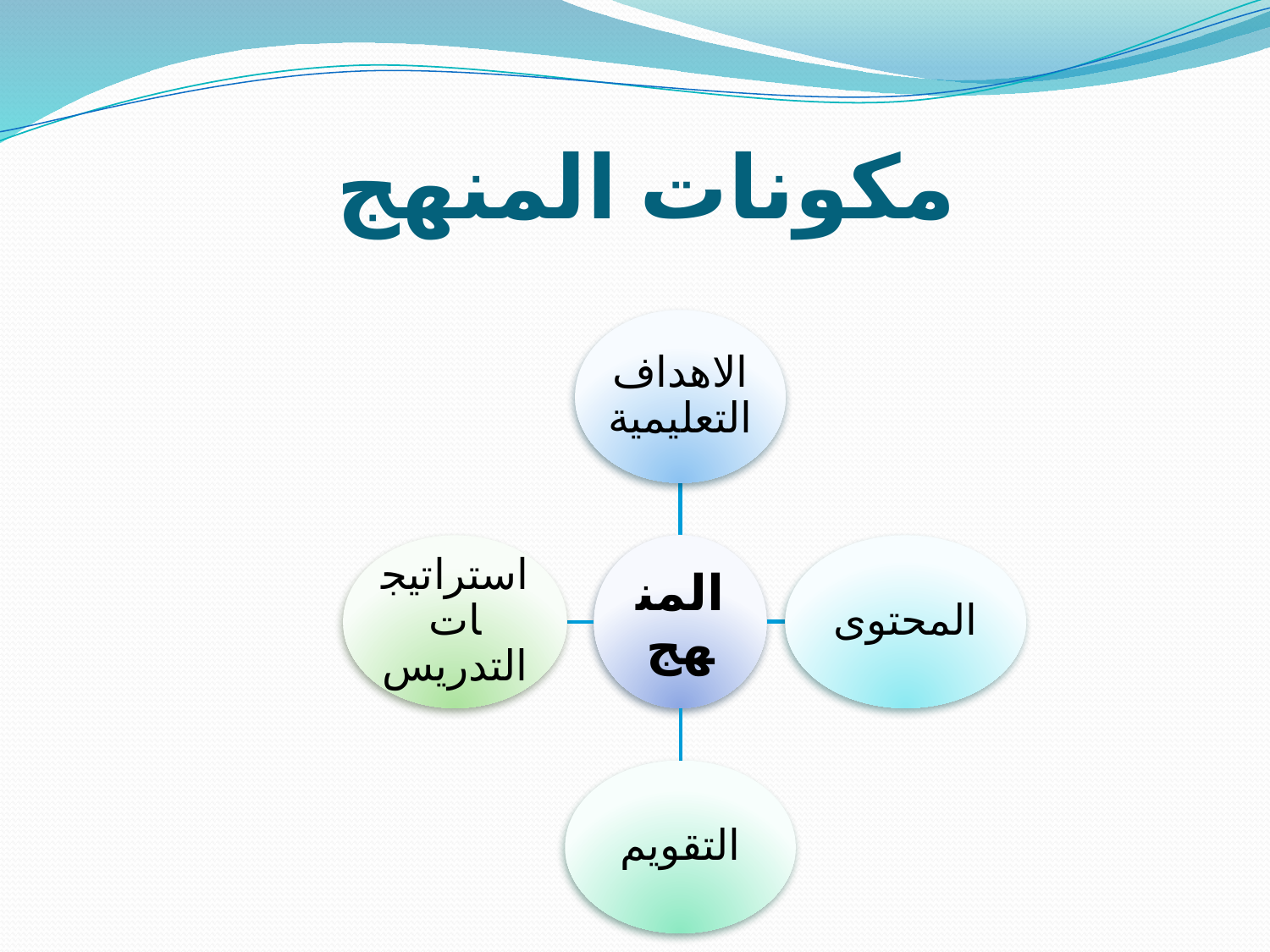

# مكونات المنهج
المنهج

الاهداف التعليمية

المحتوى

التقويم

استراتيجات التدريس